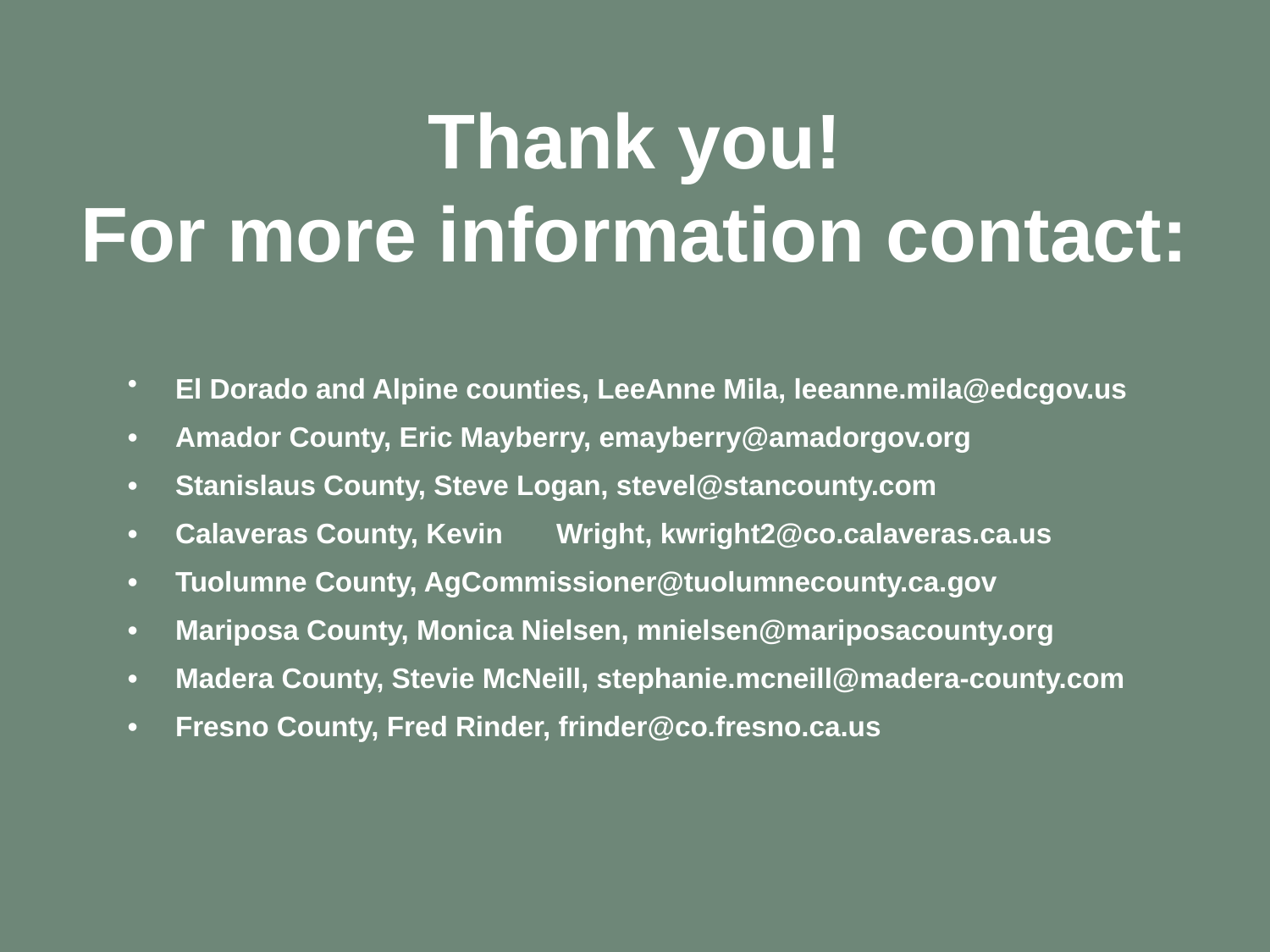

# Thank you! For more information contact:

El Dorado and Alpine counties, LeeAnne Mila, leeanne.mila@edcgov.us
•	Amador County, Eric Mayberry, emayberry@amadorgov.org
•	Stanislaus County, Steve Logan, stevel@stancounty.com
•	Calaveras County, Kevin 	Wright, kwright2@co.calaveras.ca.us
•	Tuolumne County, AgCommissioner@tuolumnecounty.ca.gov
•	Mariposa County, Monica Nielsen, mnielsen@mariposacounty.org
•	Madera County, Stevie McNeill, stephanie.mcneill@madera-county.com
•	Fresno County, Fred Rinder, frinder@co.fresno.ca.us